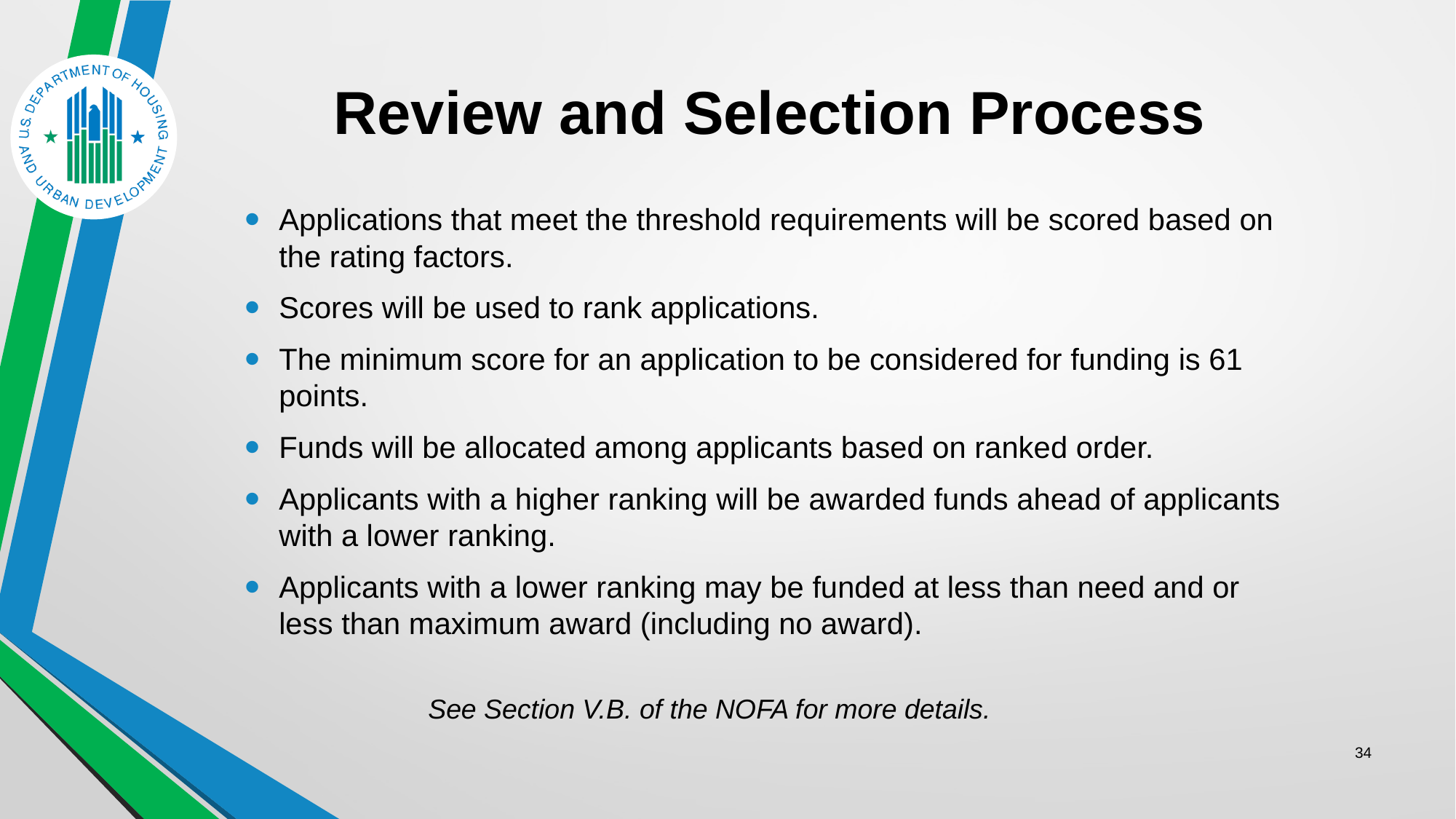

# Review and Selection Process
Applications that meet the threshold requirements will be scored based on the rating factors.
Scores will be used to rank applications.
The minimum score for an application to be considered for funding is 61 points.
Funds will be allocated among applicants based on ranked order.
Applicants with a higher ranking will be awarded funds ahead of applicants with a lower ranking.
Applicants with a lower ranking may be funded at less than need and or less than maximum award (including no award).

See Section V.B. of the NOFA for more details.
34